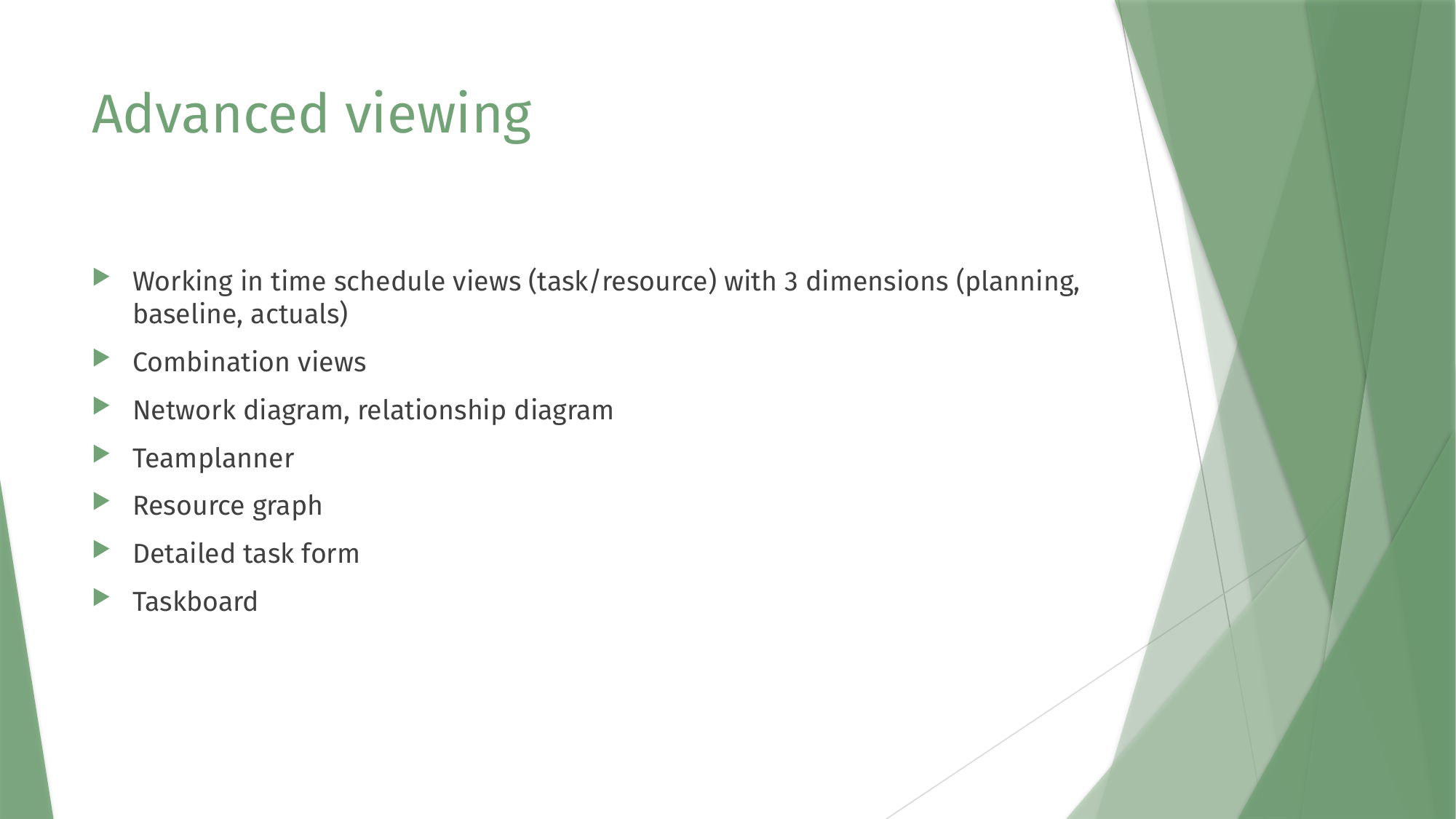

# Advanced viewing
Working in time schedule views (task/resource) with 3 dimensions (planning, baseline, actuals)
Combination views
Network diagram, relationship diagram
Teamplanner
Resource graph
Detailed task form
Taskboard